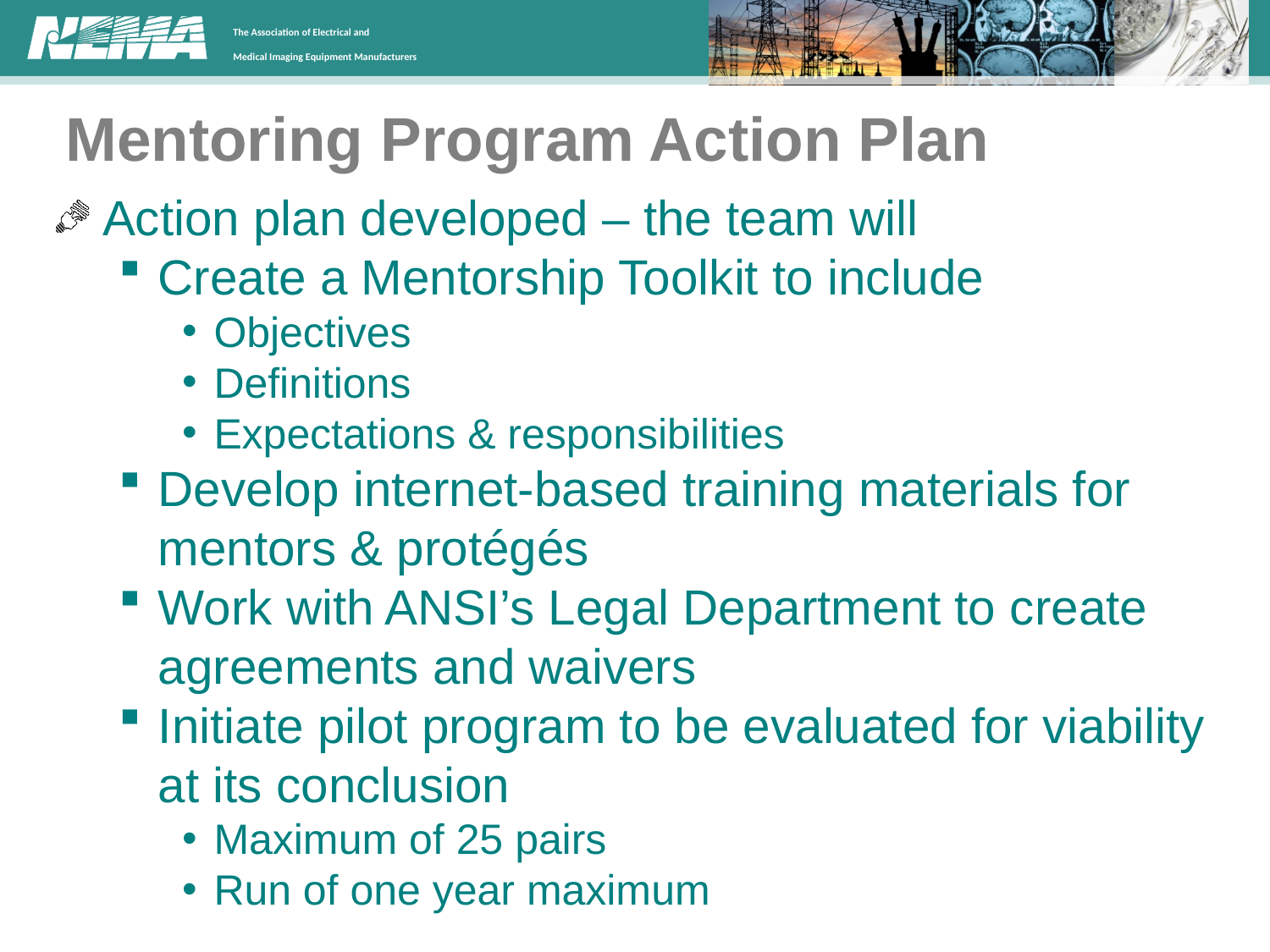

# Mentoring Program Action Plan
Action plan developed – the team will
Create a Mentorship Toolkit to include
Objectives
Definitions
Expectations & responsibilities
Develop internet-based training materials for mentors & protégés
Work with ANSI’s Legal Department to create agreements and waivers
Initiate pilot program to be evaluated for viability at its conclusion
Maximum of 25 pairs
Run of one year maximum